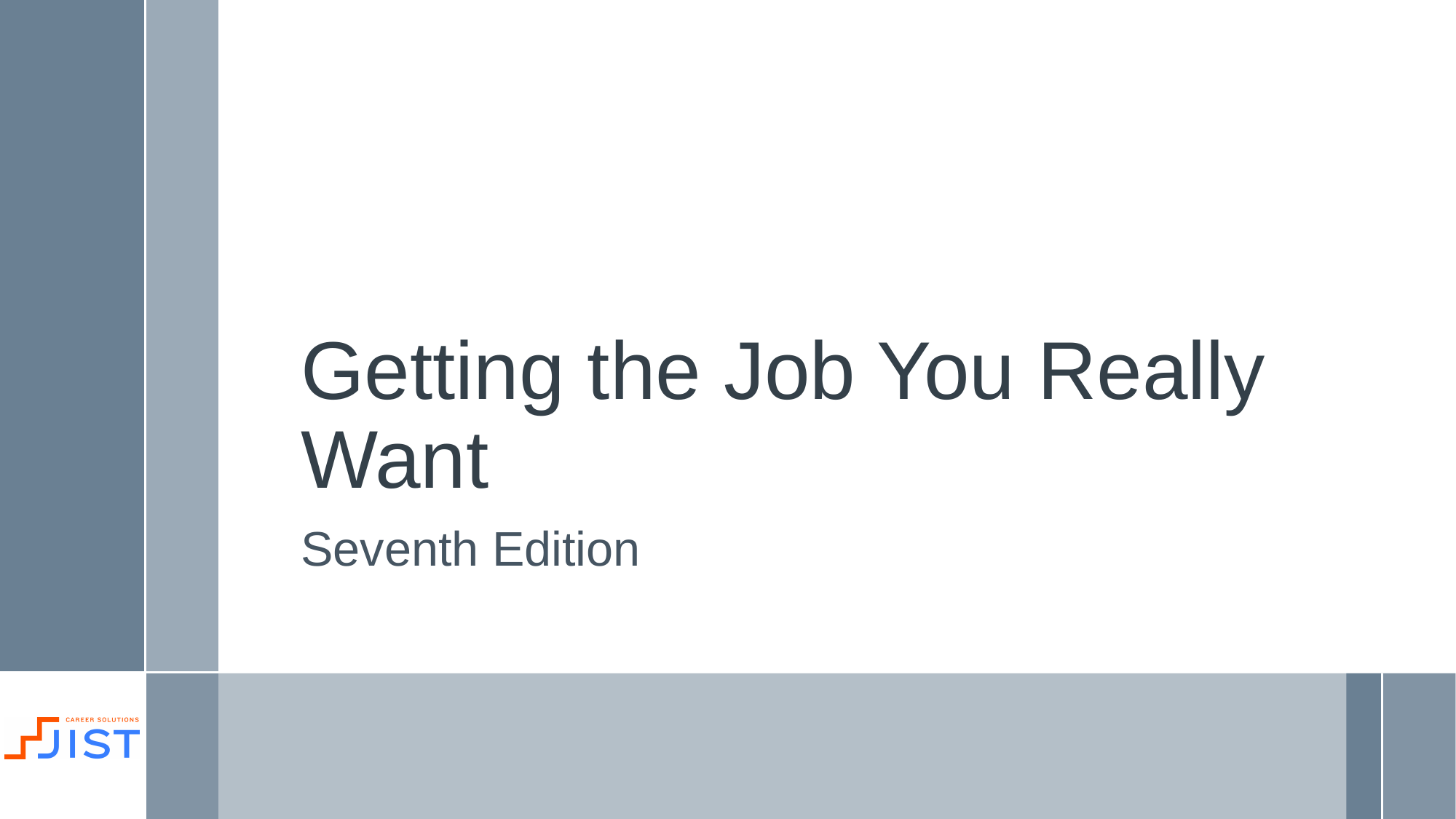

# Getting the Job You Really Want
Seventh Edition